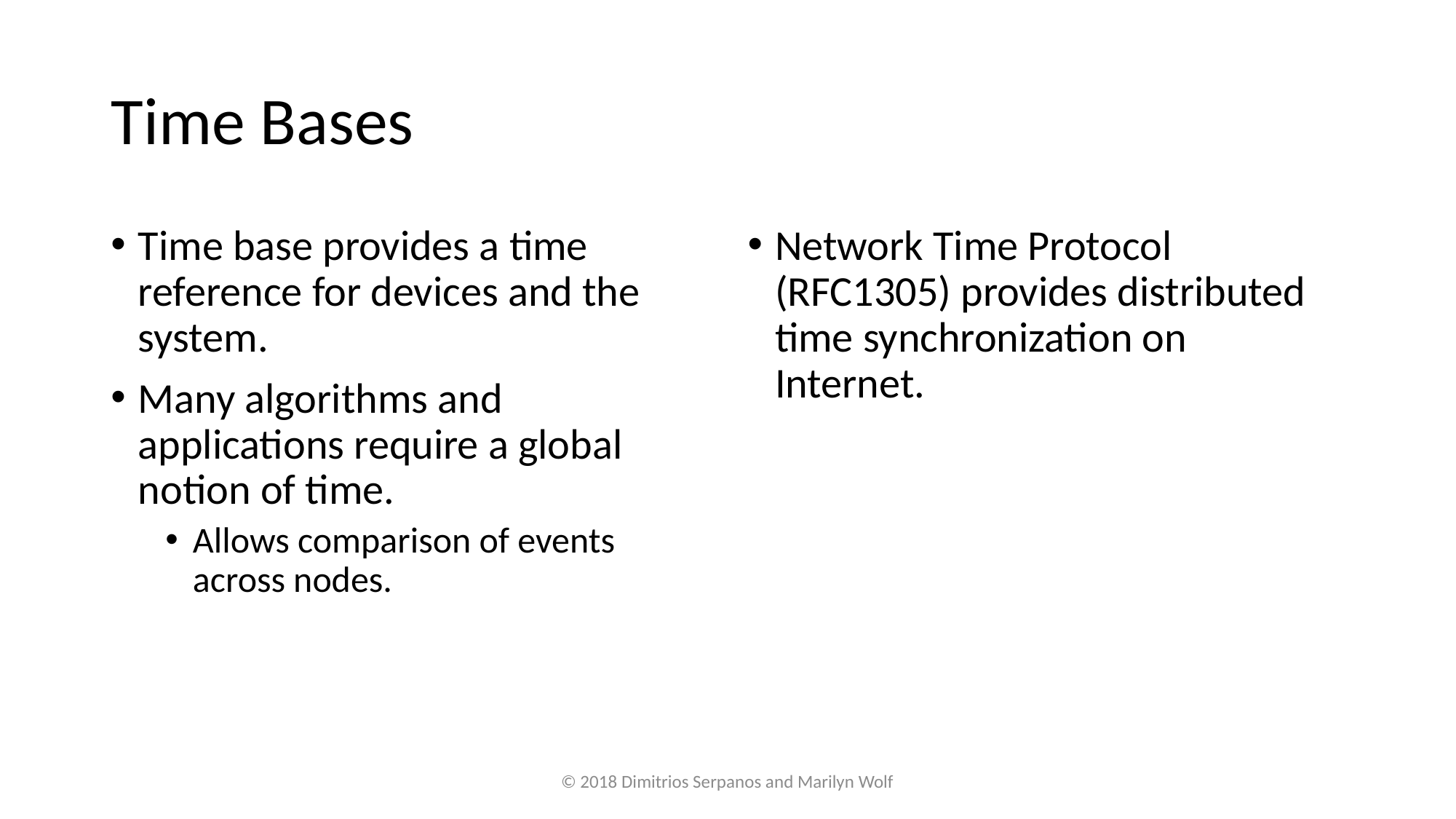

# Time Bases
Time base provides a time reference for devices and the system.
Many algorithms and applications require a global notion of time.
Allows comparison of events across nodes.
Network Time Protocol (RFC1305) provides distributed time synchronization on Internet.
© 2018 Dimitrios Serpanos and Marilyn Wolf